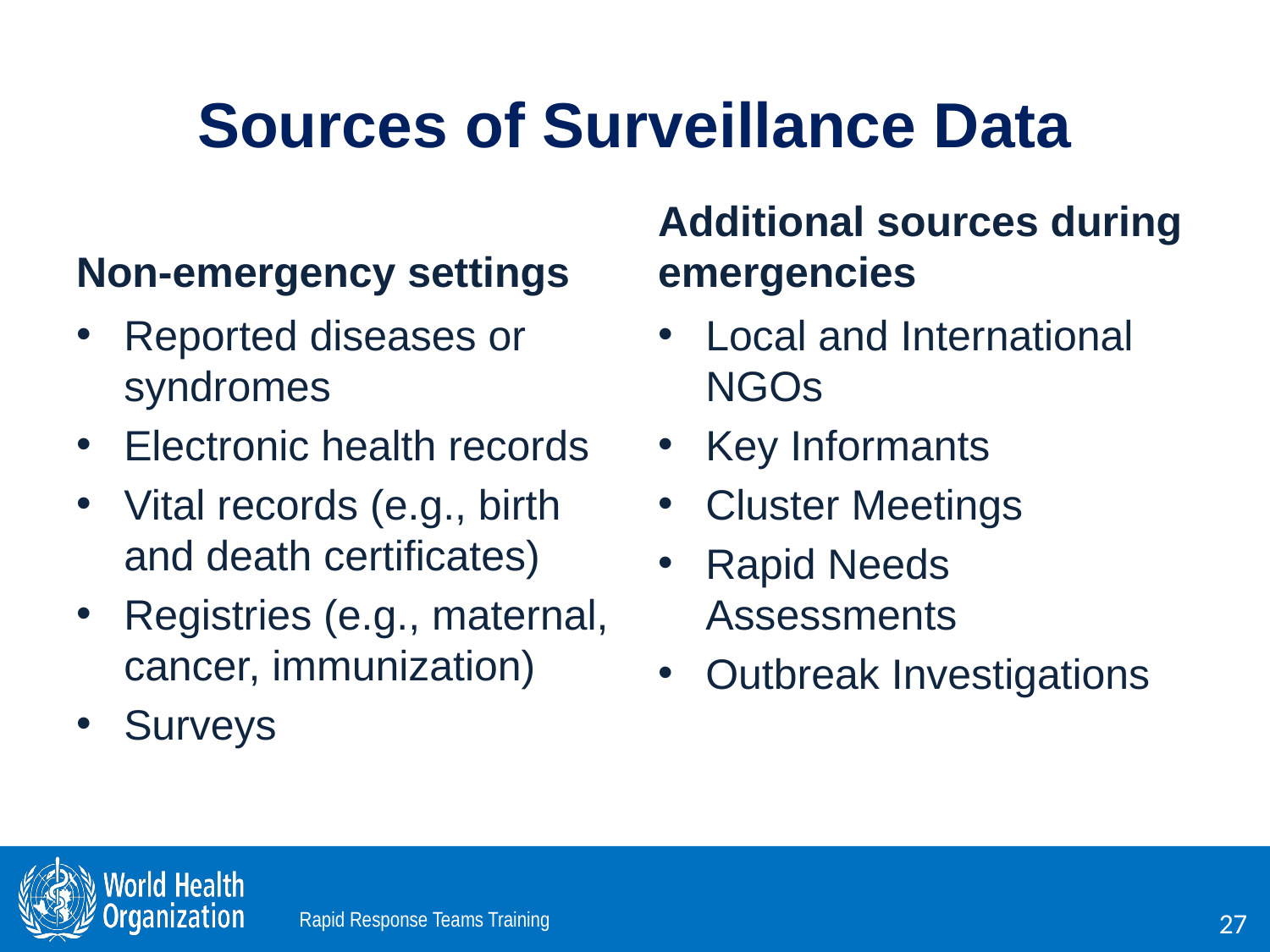

# Sources of Surveillance Data
Non-emergency settings
Additional sources during emergencies
Reported diseases or syndromes
Electronic health records
Vital records (e.g., birth and death certificates)
Registries (e.g., maternal, cancer, immunization)
Surveys

Local and International NGOs
Key Informants
Cluster Meetings
Rapid Needs Assessments
Outbreak Investigations